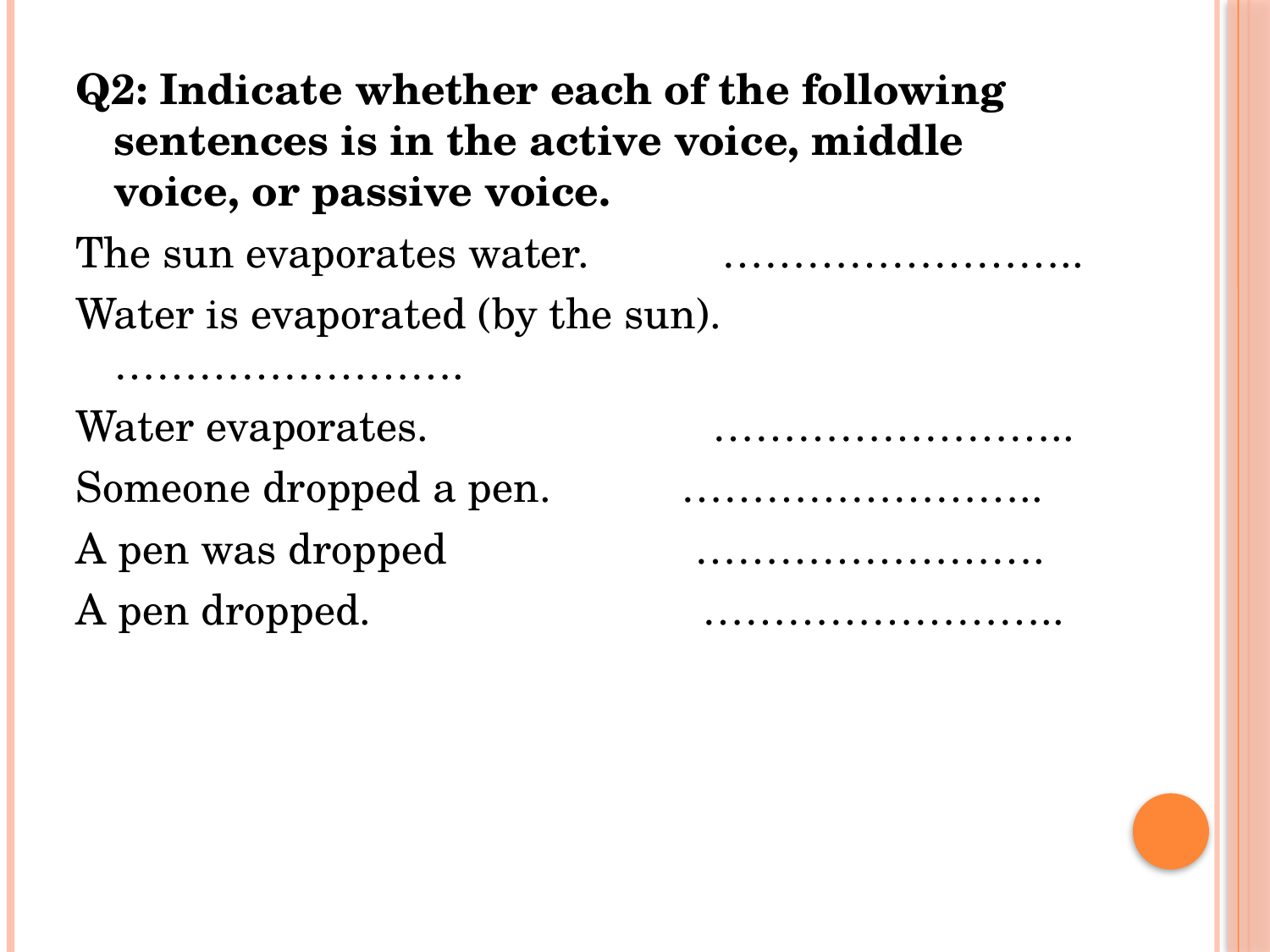

Q2: Indicate whether each of the following sentences is in the active voice, middle voice, or passive voice.
The sun evaporates water.           ……………………..
Water is evaporated (by the sun).  …………………….
Water evaporates.                        ……………………..
Someone dropped a pen.           ……………………..
A pen was dropped                     …………………….
A pen dropped.                            ……………………..